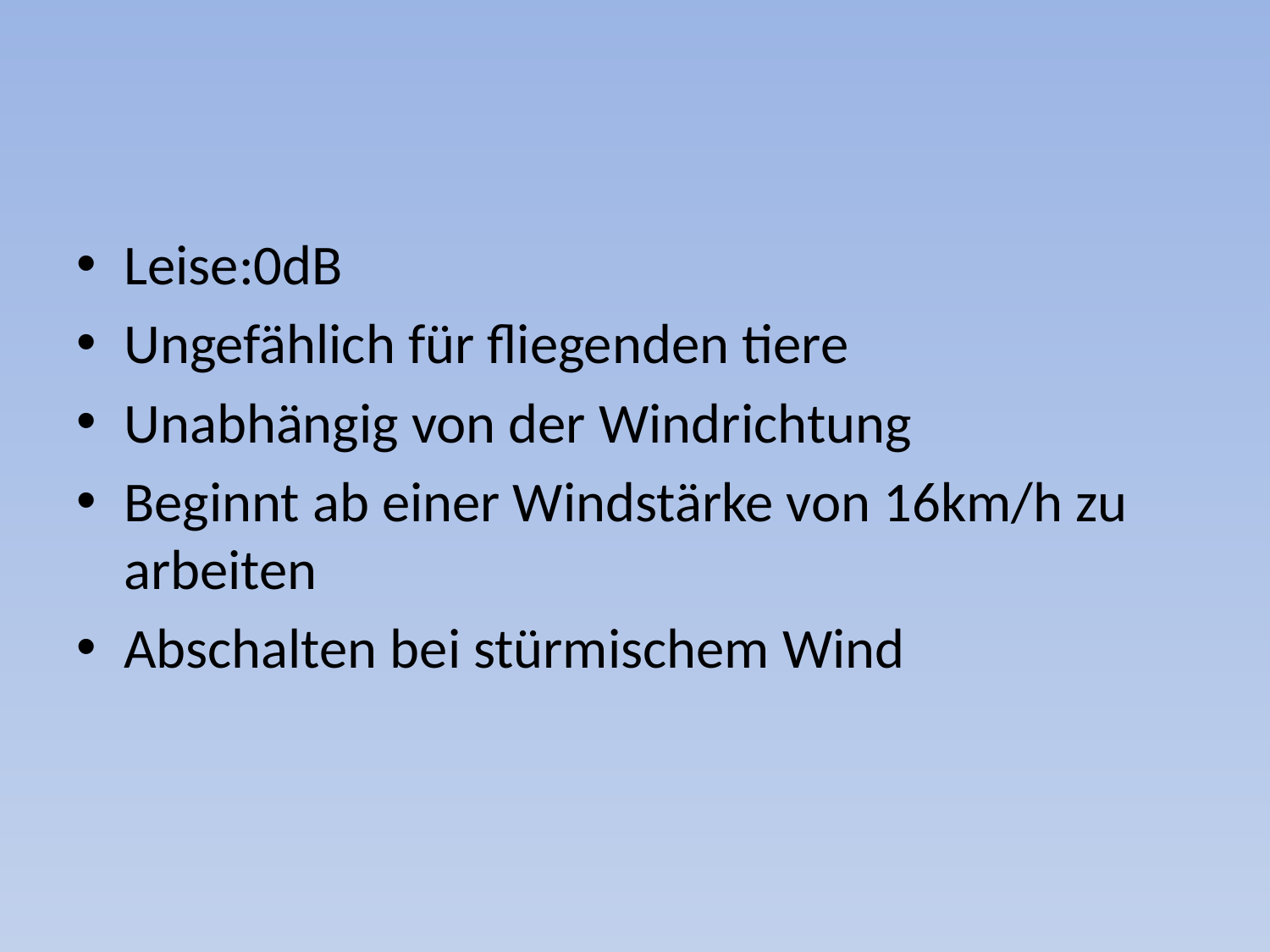

#
Leise:0dB
Ungefählich für fliegenden tiere
Unabhängig von der Windrichtung
Beginnt ab einer Windstärke von 16km/h zu arbeiten
Abschalten bei stürmischem Wind